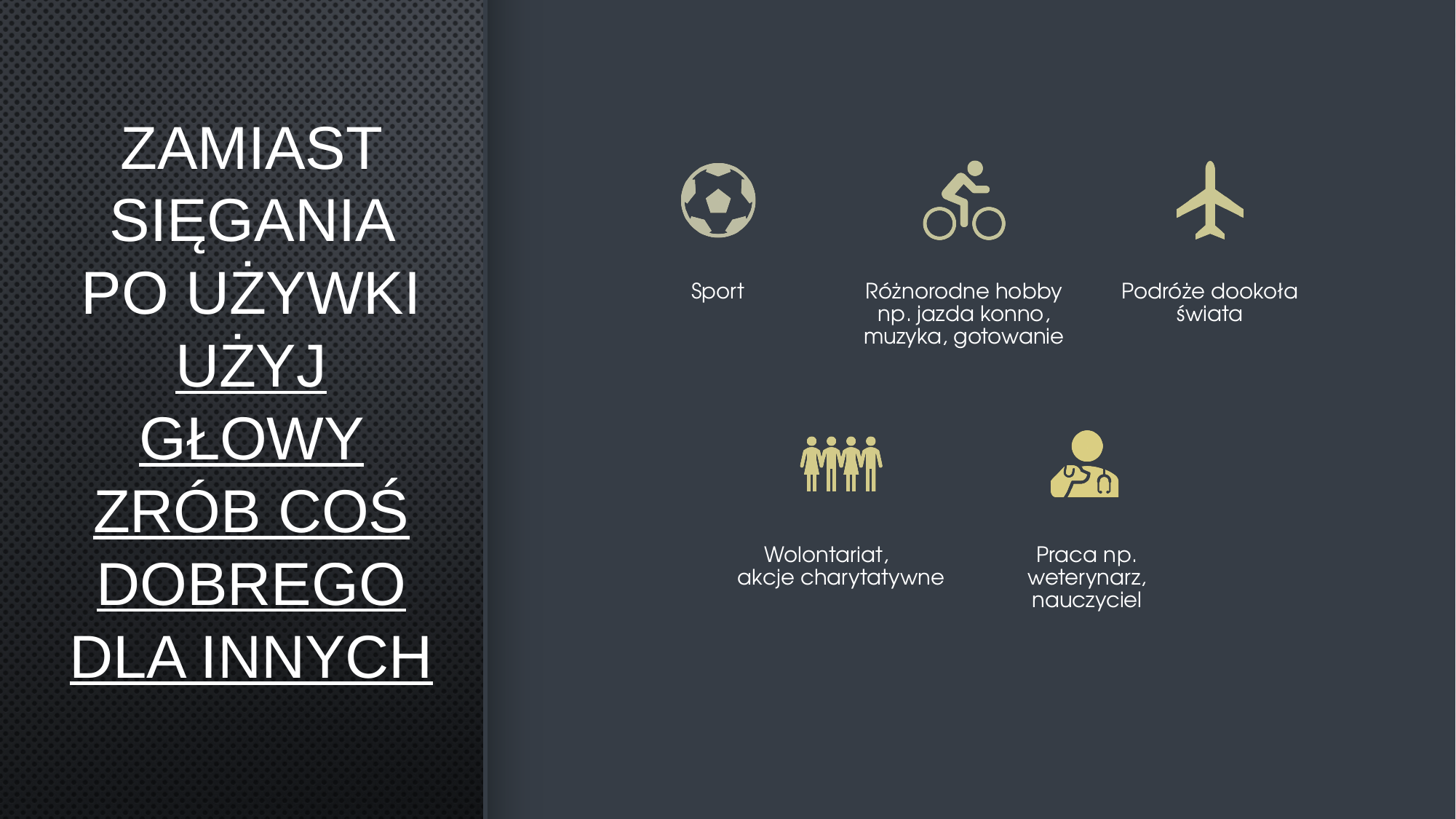

# Zamiast sięgania po używki użyj głowy zrób coś dobrego dla innych
Sport
Różnorodne hobby np. jazda konno, muzyka, gotowanie
Podróże dookoła świata
Wolontariat,      akcje charytatywne
Praca np. weterynarz, nauczyciel